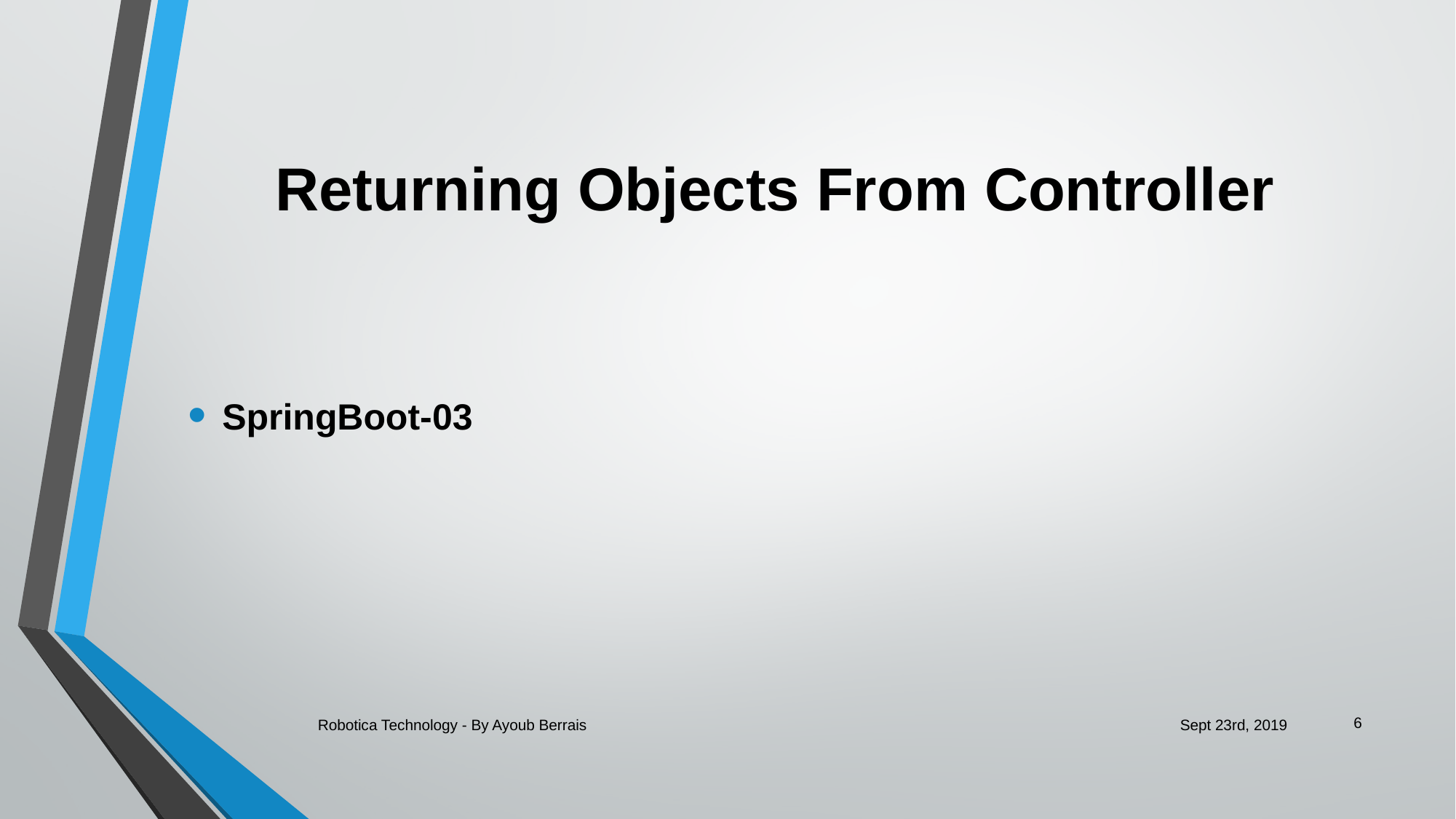

# Returning Objects From Controller
SpringBoot-03

6
Robotica Technology - By Ayoub Berrais
Sept 23rd, 2019